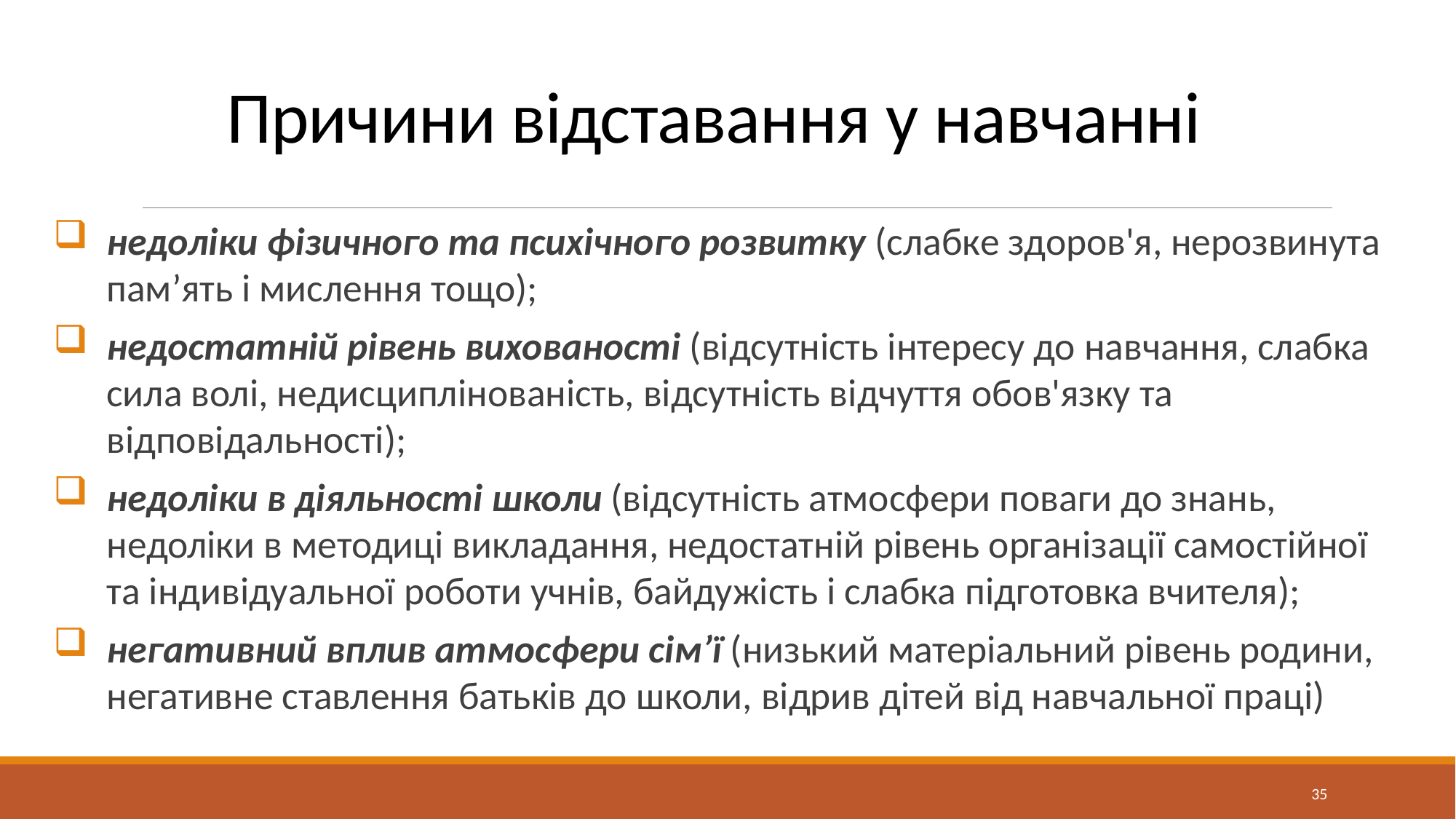

# Причини відставання у навчанні
недоліки фізичного та психічного розвитку (слабке здоров'я, нерозвинута пам’ять і мислення тощо);
недостатній рівень вихованості (відсутність інтересу до навчання, слабка сила волі, недисциплінованість, відсутність відчуття обов'язку та відповідальності);
недоліки в діяльності школи (відсутність атмосфери поваги до знань, недоліки в методиці викладання, недостатній рівень організації самостійної та індивідуальної роботи учнів, байдужість і слабка підготовка вчителя);
негативний вплив атмосфери сім’ї (низький матеріальний рівень родини, негативне ставлення батьків до школи, відрив дітей від навчальної праці)

35